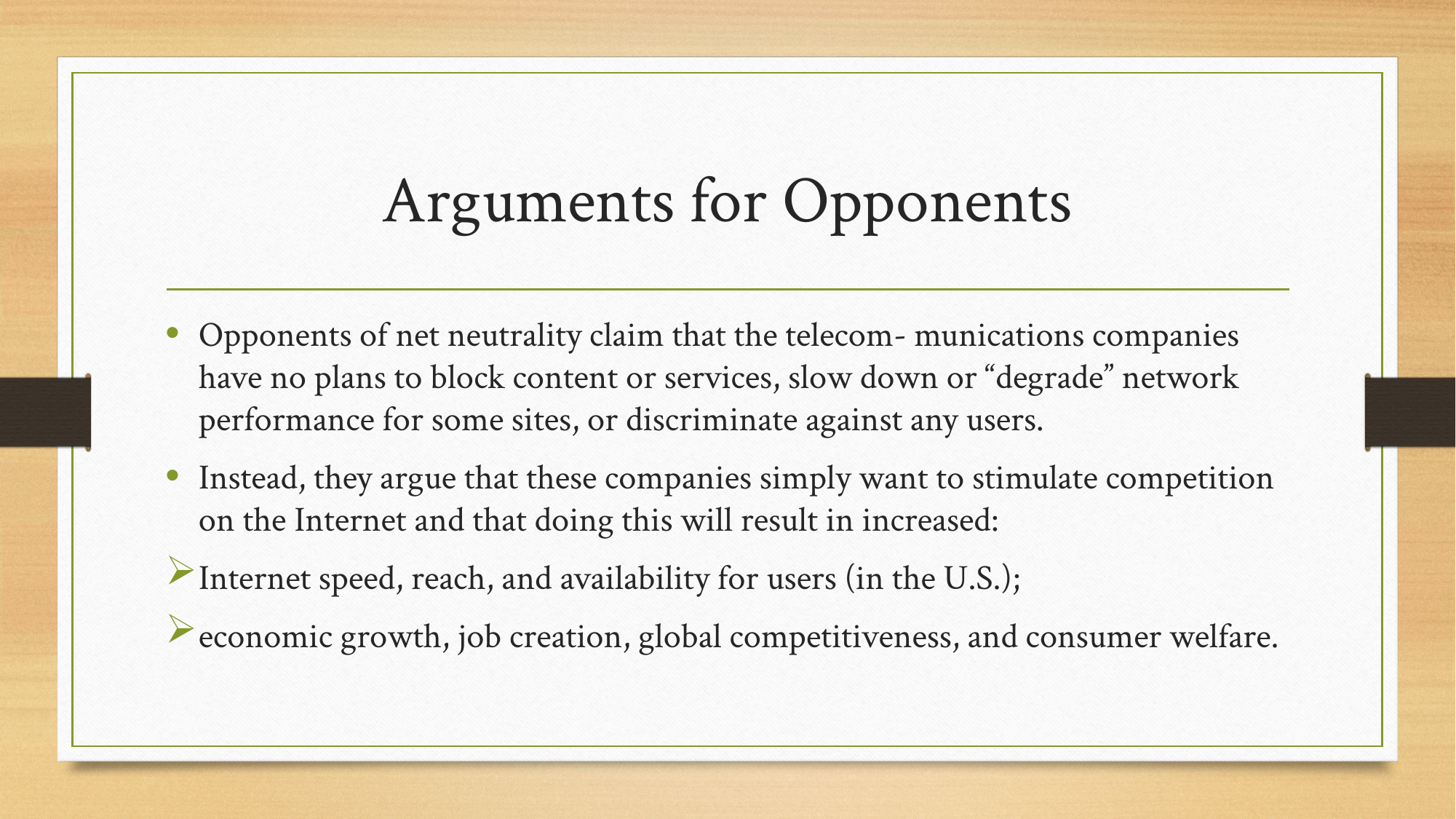

# Arguments for Opponents
Opponents of net neutrality claim that the telecom- munications companies have no plans to block content or services, slow down or “degrade” network performance for some sites, or discriminate against any users.
Instead, they argue that these companies simply want to stimulate competition on the Internet and that doing this will result in increased:
Internet speed, reach, and availability for users (in the U.S.);
economic growth, job creation, global competitiveness, and consumer welfare.